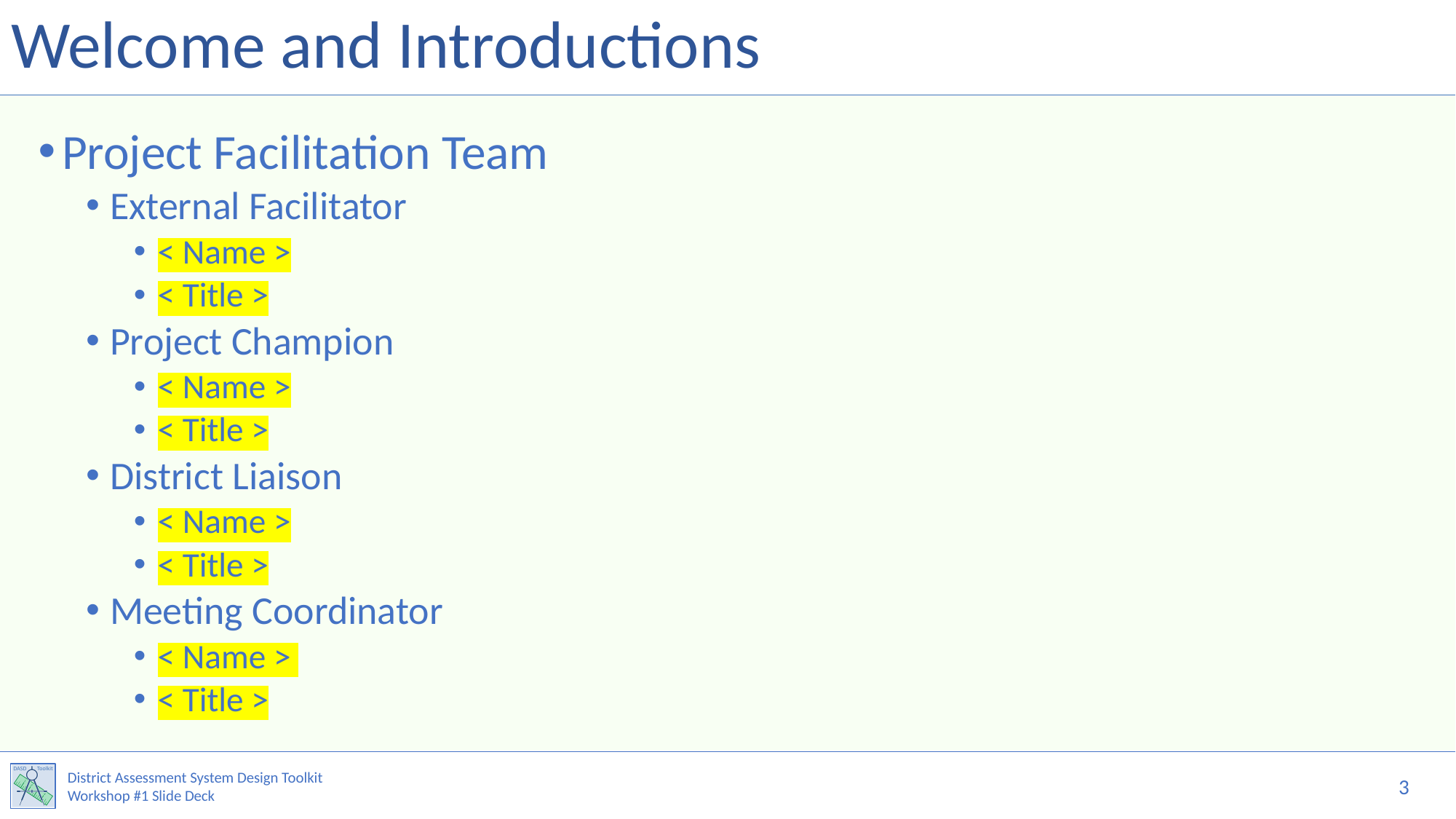

# Welcome and Introductions
Project Facilitation Team
External Facilitator
< Name >
< Title >
Project Champion
< Name >
< Title >
District Liaison
< Name >
< Title >
Meeting Coordinator
< Name >
< Title >